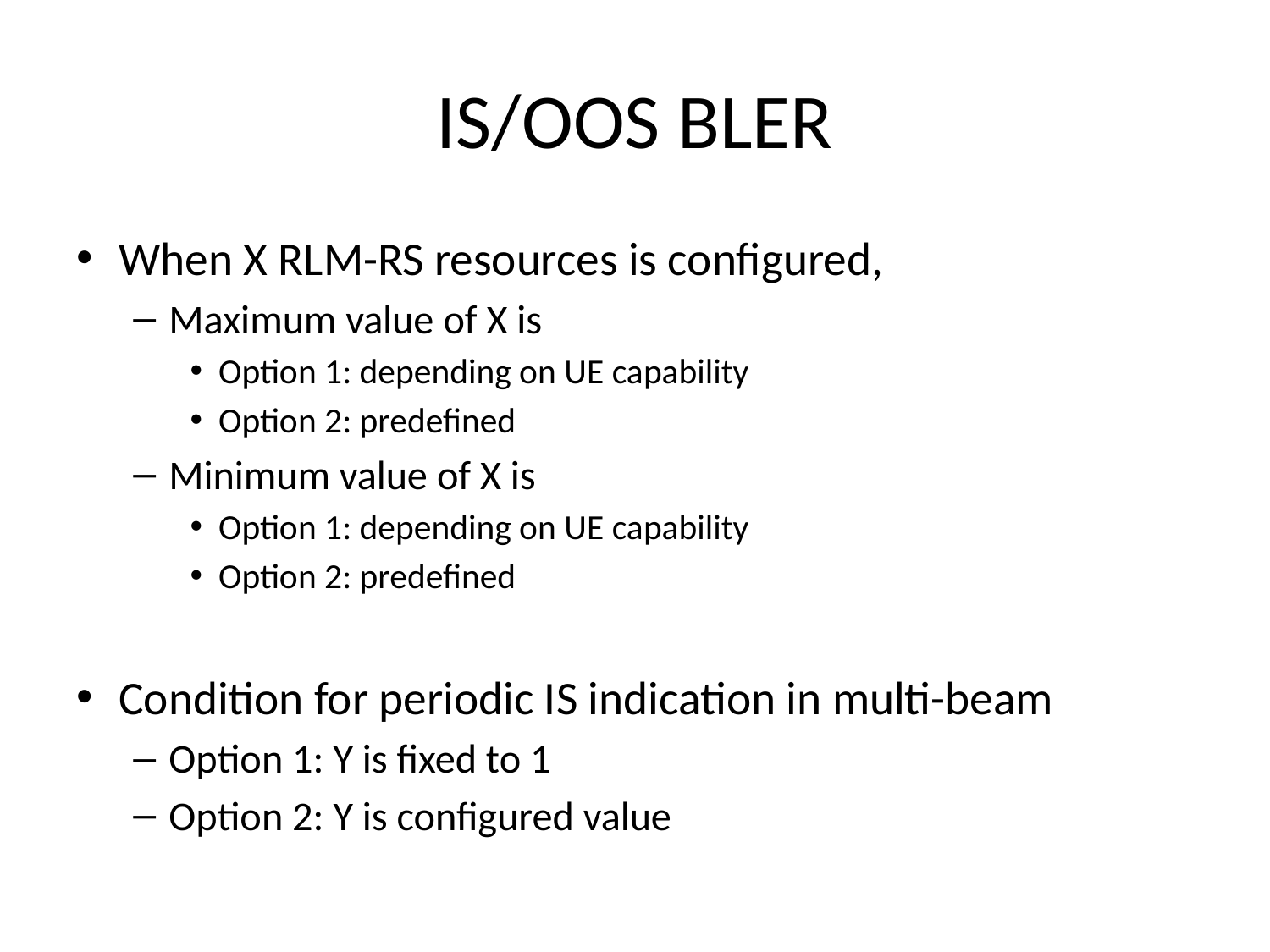

# IS/OOS BLER
When X RLM-RS resources is configured,
Maximum value of X is
Option 1: depending on UE capability
Option 2: predefined
Minimum value of X is
Option 1: depending on UE capability
Option 2: predefined

Condition for periodic IS indication in multi-beam
Option 1: Y is fixed to 1
Option 2: Y is configured value